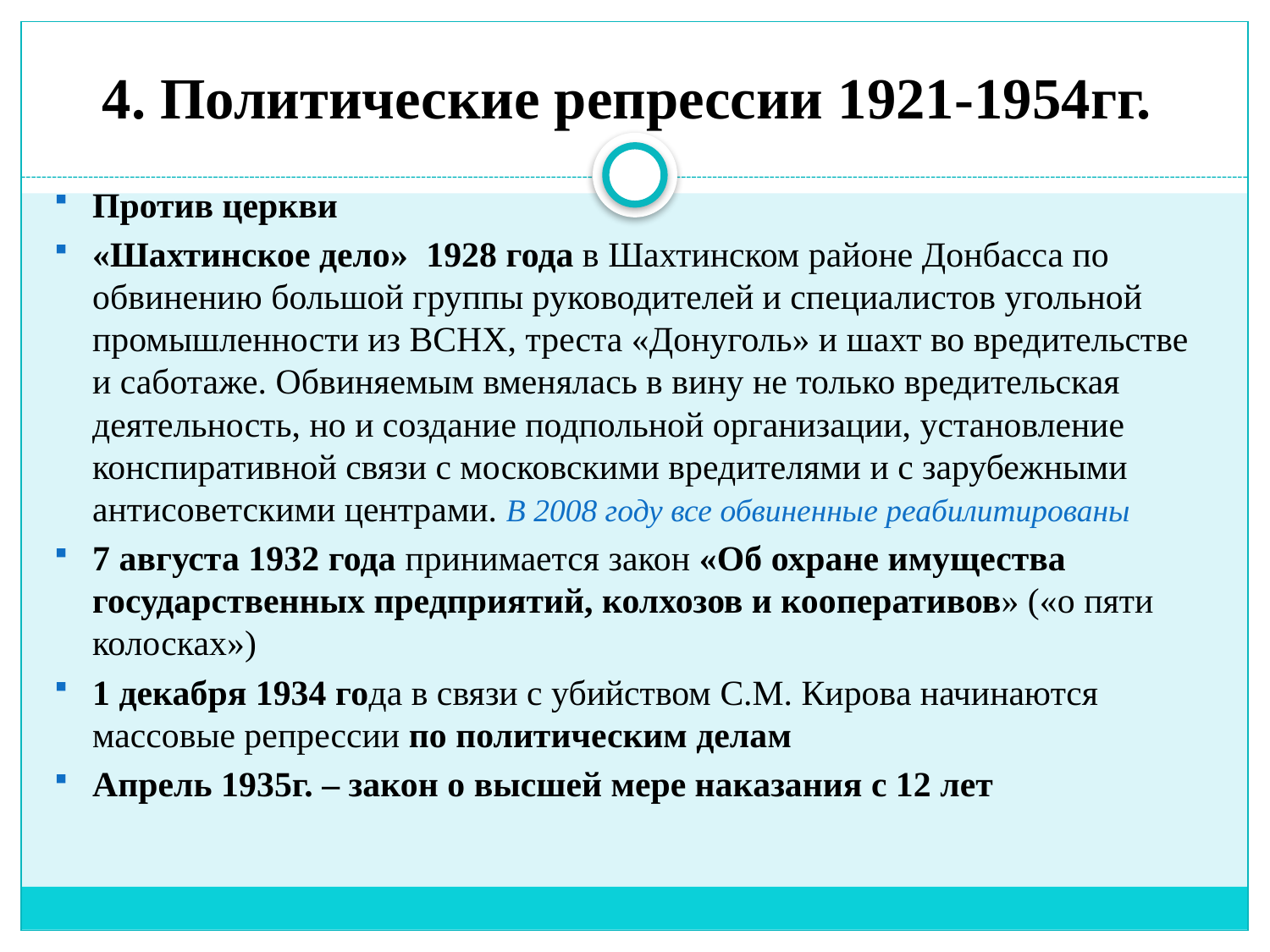

# 4. Политические репрессии 1921-1954гг.
Против церкви
«Шахтинское дело»  1928 года в Шахтинском районе Донбасса по обвинению большой группы руководителей и специалистов угольной промышленности из ВСНХ, треста «Донуголь» и шахт во вредительстве и саботаже. Обвиняемым вменялась в вину не только вредительская деятельность, но и создание подпольной организации, установление конспиративной связи с московскими вредителями и с зарубежными антисоветскими центрами. В 2008 году все обвиненные реабилитированы
7 августа 1932 года принимается закон «Об охране имущества государственных предприятий, колхозов и кооперативов» («о пяти колосках»)
1 декабря 1934 года в связи с убийством С.М. Кирова начинаются массовые репрессии по политическим делам
Апрель 1935г. – закон о высшей мере наказания с 12 лет